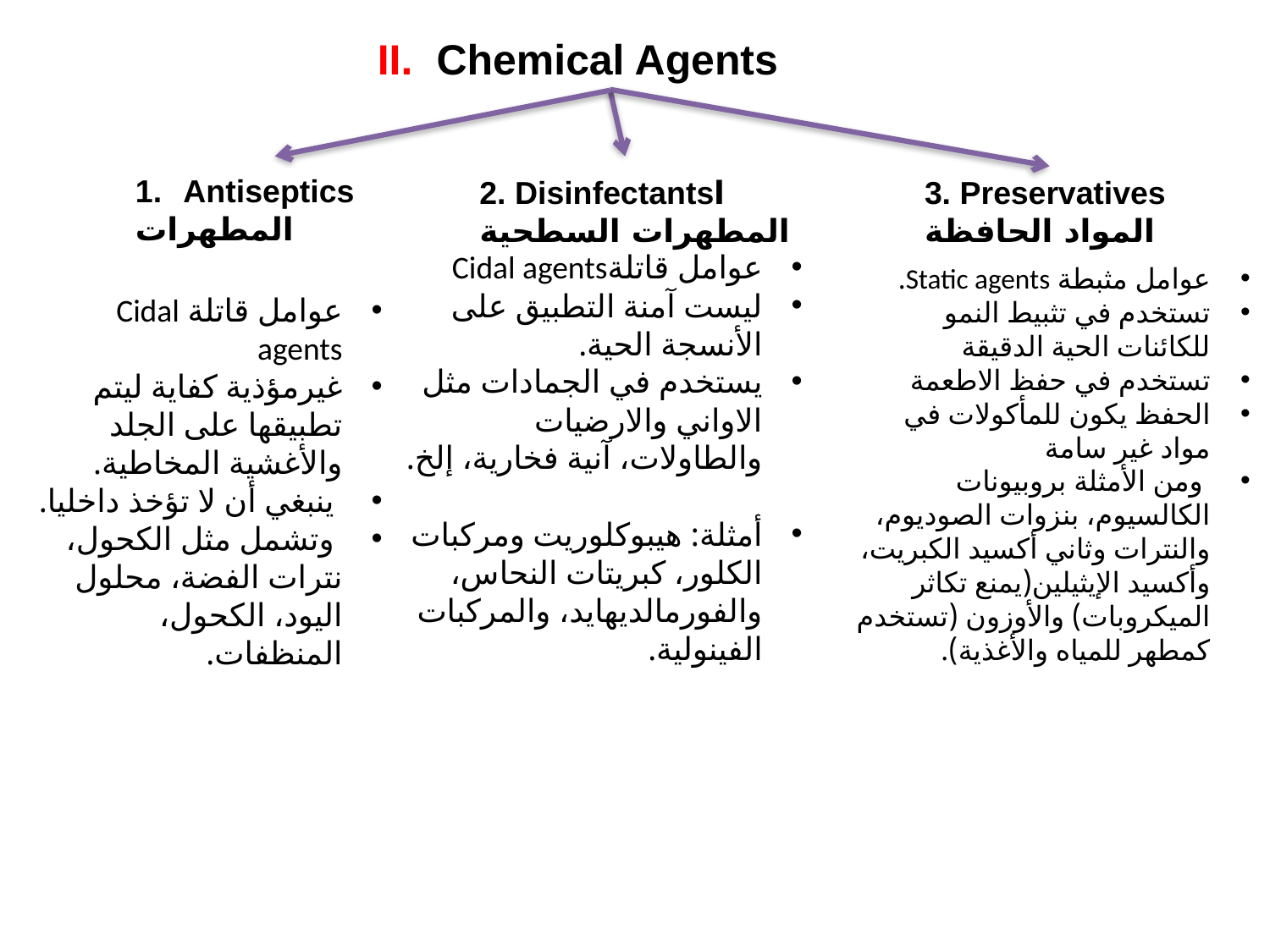

II.  Chemical Agents
Antiseptics
المطهرات
2. Disinfectantsا
المطهرات السطحية
3. Preservatives
المواد الحافظة
عوامل قاتلةCidal agents
ليست آمنة التطبيق على الأنسجة الحية.
يستخدم في الجمادات مثل الاواني والارضيات  والطاولات، آنية فخارية، إلخ.
أمثلة: هيبوكلوريت ومركبات الكلور، كبريتات النحاس، والفورمالديهايد، والمركبات الفينولية.
عوامل مثبطة Static agents.
تستخدم في تثبيط النمو للكائنات الحية الدقيقة
تستخدم في حفظ الاطعمة
الحفظ يكون للمأكولات في مواد غير سامة
 ومن الأمثلة بروبيونات الكالسيوم، بنزوات الصوديوم، والنترات وثاني أكسيد الكبريت، وأكسيد الإيثيلين(يمنع تكاثر الميكروبات) والأوزون (تستخدم كمطهر للمياه والأغذية).
عوامل قاتلة Cidal agents
غيرمؤذية كفاية ليتم تطبيقها على الجلد والأغشية المخاطية.
 ينبغي أن لا تؤخذ داخليا.
 وتشمل مثل الكحول، نترات الفضة، محلول اليود، الكحول، المنظفات.